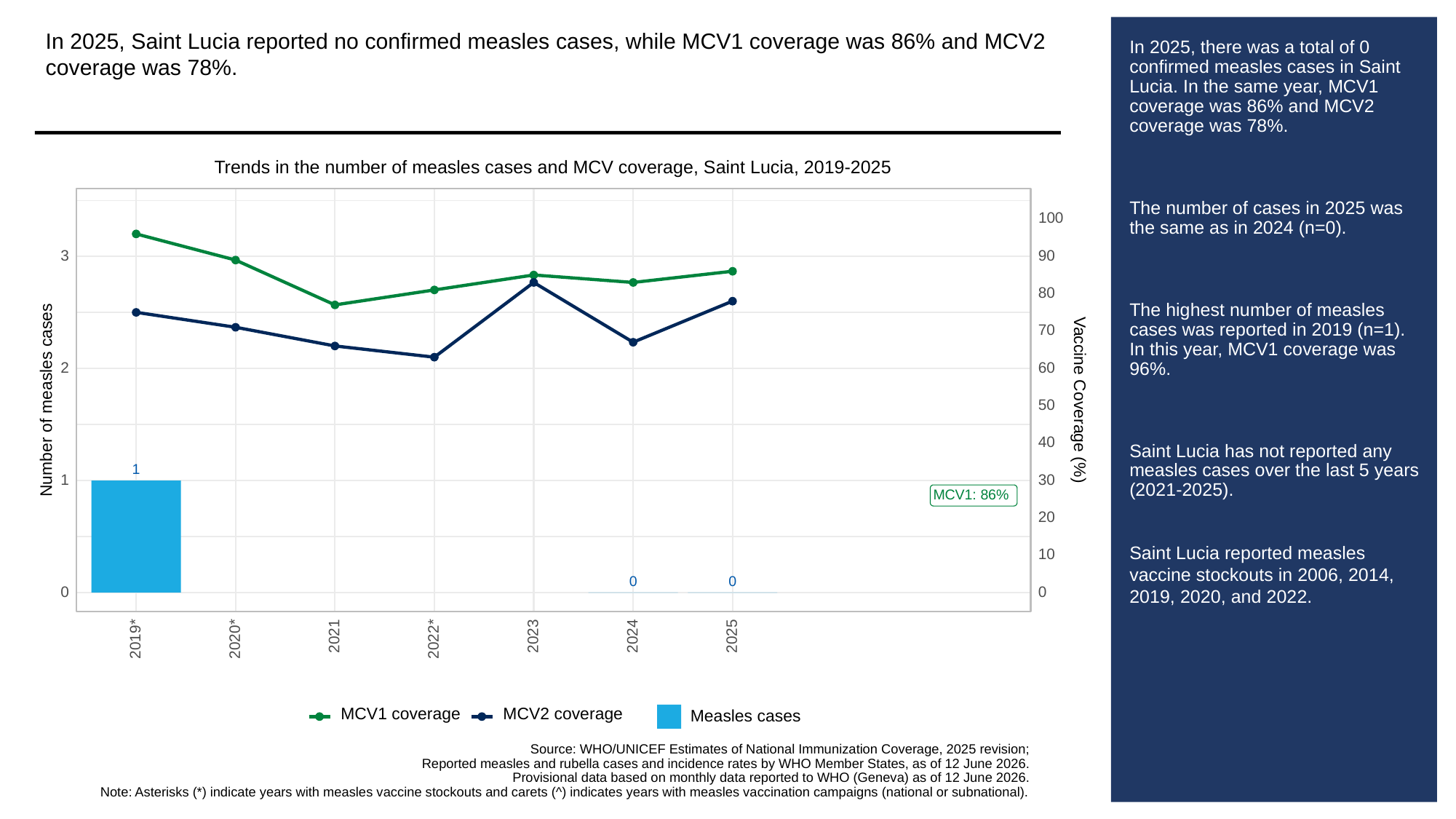

In 2025, Saint Lucia reported no confirmed measles cases, while MCV1 coverage was 86% and MCV2 coverage was 78%.
# In 2025, there was a total of 0 confirmed measles cases in Saint Lucia. In the same year, MCV1 coverage was 86% and MCV2 coverage was 78%.

The number of cases in 2025 was the same as in 2024 (n=0).

The highest number of measles cases was reported in 2019 (n=1). In this year, MCV1 coverage was 96%.

Saint Lucia has not reported any measles cases over the last 5 years (2021-2025).

Saint Lucia reported measles vaccine stockouts in 2006, 2014, 2019, 2020, and 2022.

Trends in the number of measles cases and MCV coverage, Saint Lucia, 2019-2025

100

3
90

80

70

60
2

Vaccine Coverage (%)
Number of measles cases
50

40
1
30
1

MCV1: 86%
20

10
0
0
0
0

2023
2021
2024
2025
2019*
2020*
2022*

MCV1 coverage
MCV2 coverage
Measles cases

Source: WHO/UNICEF Estimates of National Immunization Coverage, 2025 revision;
Reported measles and rubella cases and incidence rates by WHO Member States, as of 12 June 2026.
Provisional data based on monthly data reported to WHO (Geneva) as of 12 June 2026.
Note: Asterisks (*) indicate years with measles vaccine stockouts and carets (^) indicates years with measles vaccination campaigns (national or subnational).